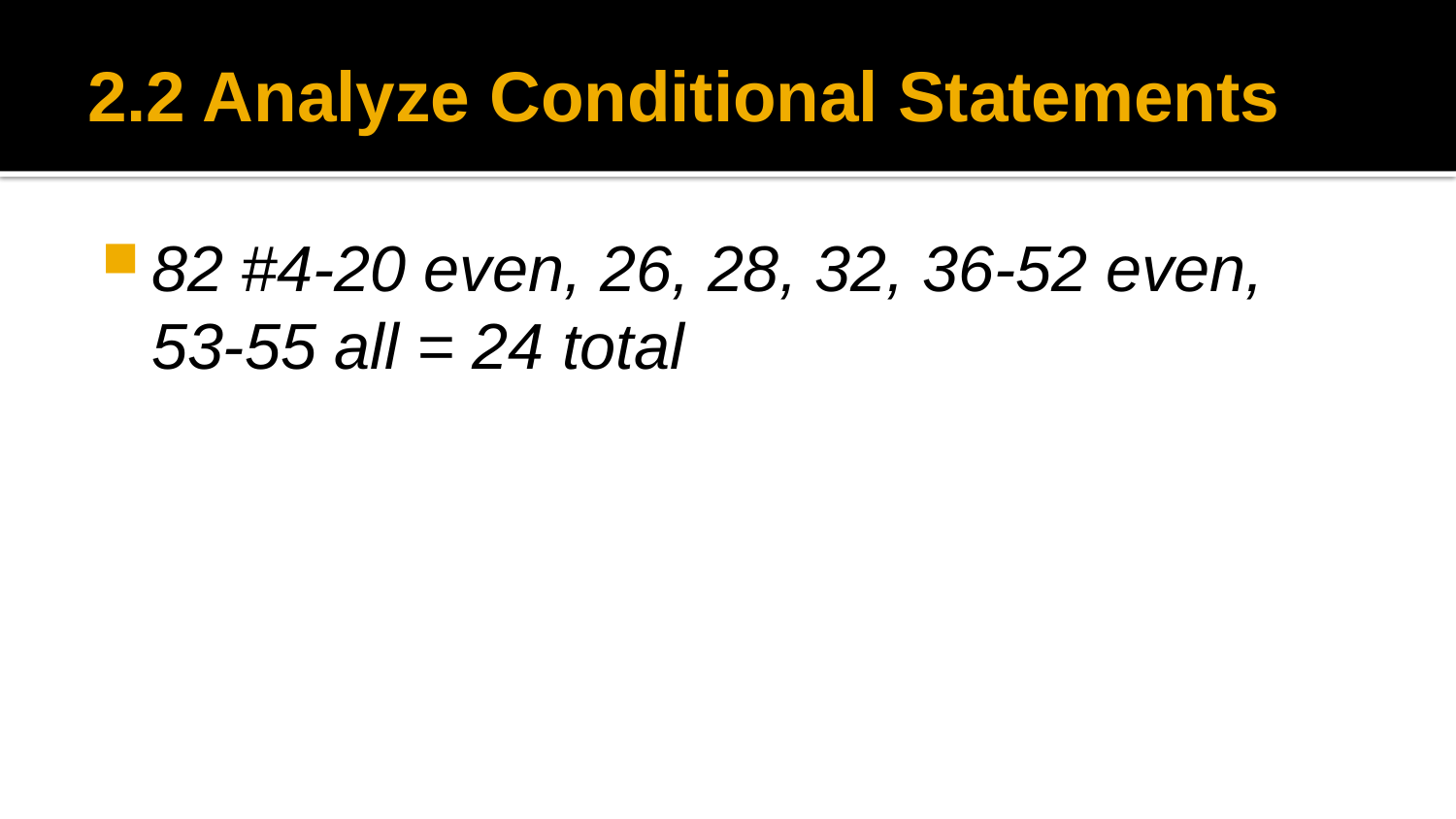

# 2.2 Analyze Conditional Statements
82 #4-20 even, 26, 28, 32, 36-52 even, 53-55 all = 24 total